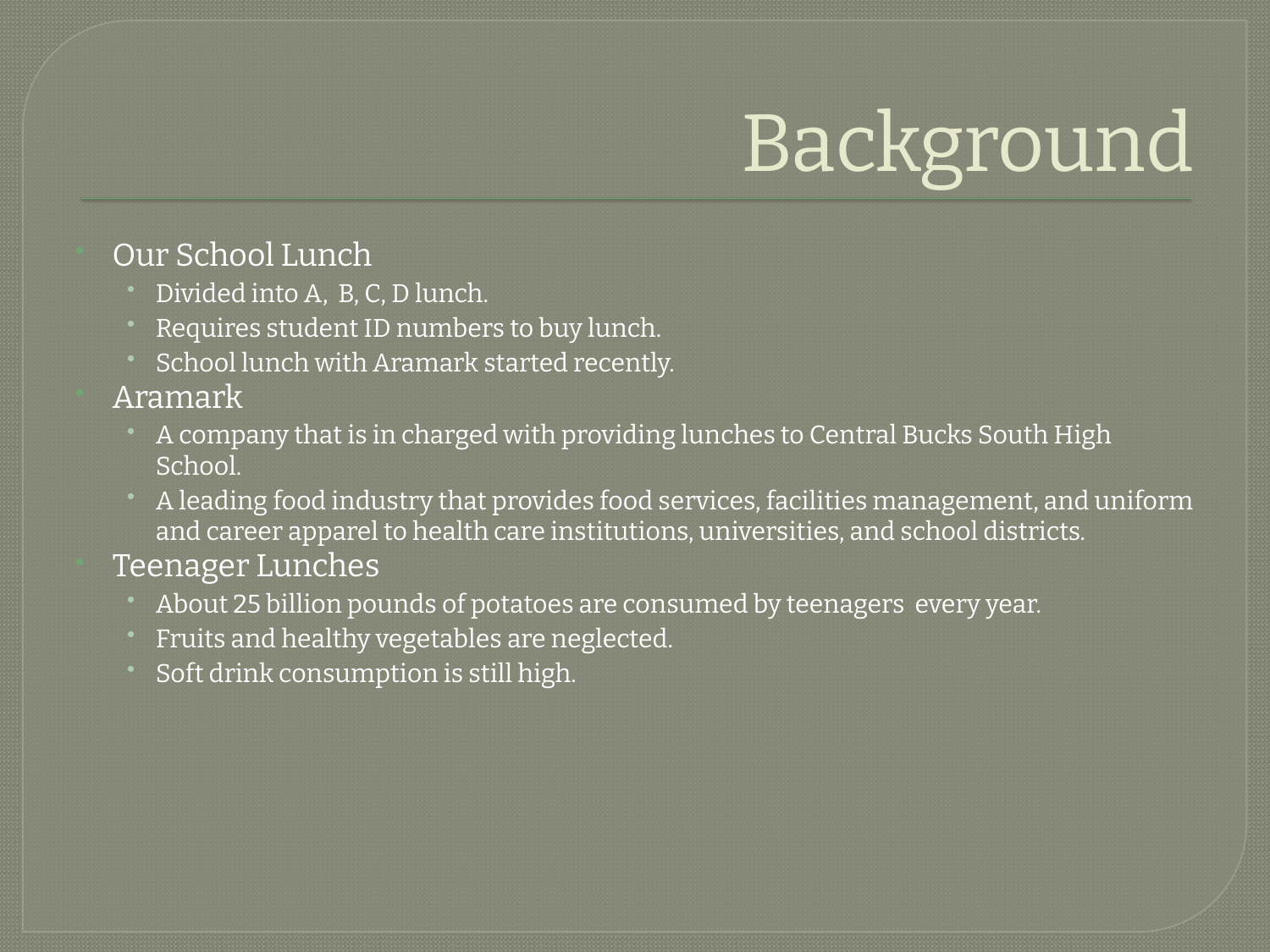

# Background
Our School Lunch
Divided into A,  B, C, D lunch.
Requires student ID numbers to buy lunch.
School lunch with Aramark started recently.
Aramark
A company that is in charged with providing lunches to Central Bucks South High School.
A leading food industry that provides food services, facilities management, and uniform and career apparel to health care institutions, universities, and school districts.
Teenager Lunches
About 25 billion pounds of potatoes are consumed by teenagers  every year.
Fruits and healthy vegetables are neglected.
Soft drink consumption is still high.